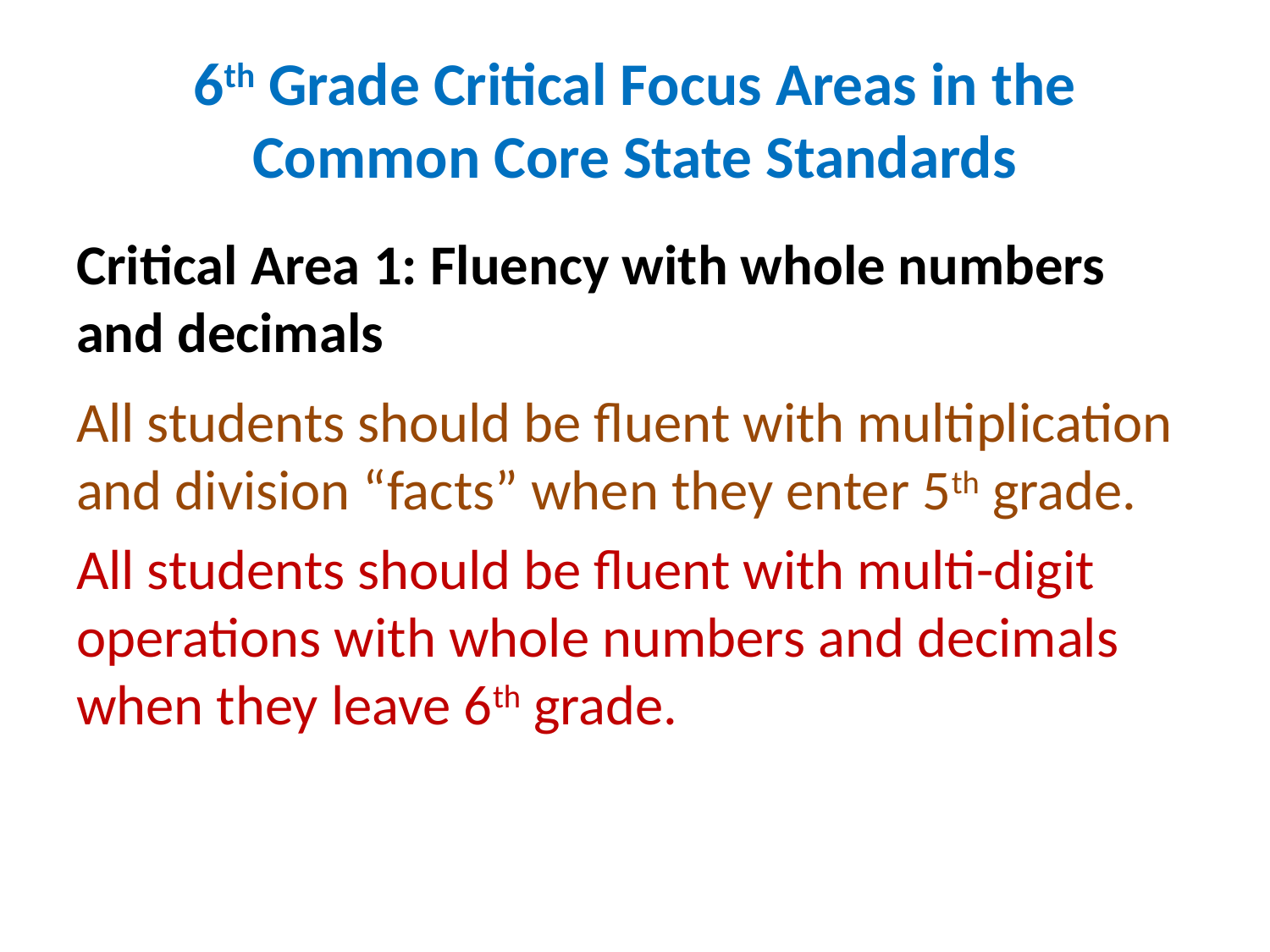

# 6th Grade Critical Focus Areas in the Common Core State Standards
Critical Area 1: Fluency with whole numbers and decimals
All students should be fluent with multiplication and division “facts” when they enter 5th grade.
All students should be fluent with multi-digit operations with whole numbers and decimals when they leave 6th grade.